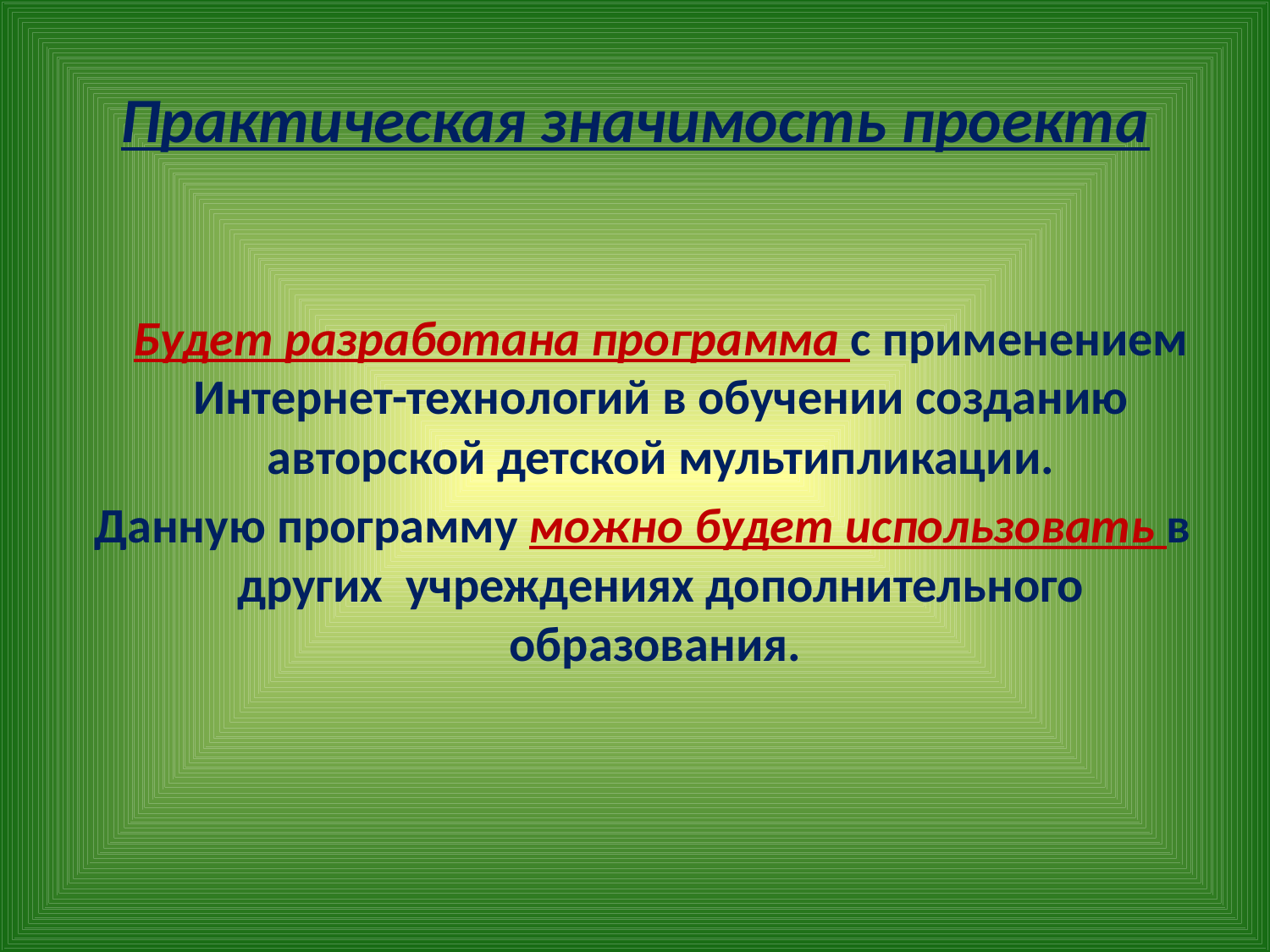

# Практическая значимость проекта

	Будет разработана программа с применением Интернет-технологий в обучении созданию авторской детской мультипликации.
 Данную программу можно будет использовать в других  учреждениях дополнительного образования.